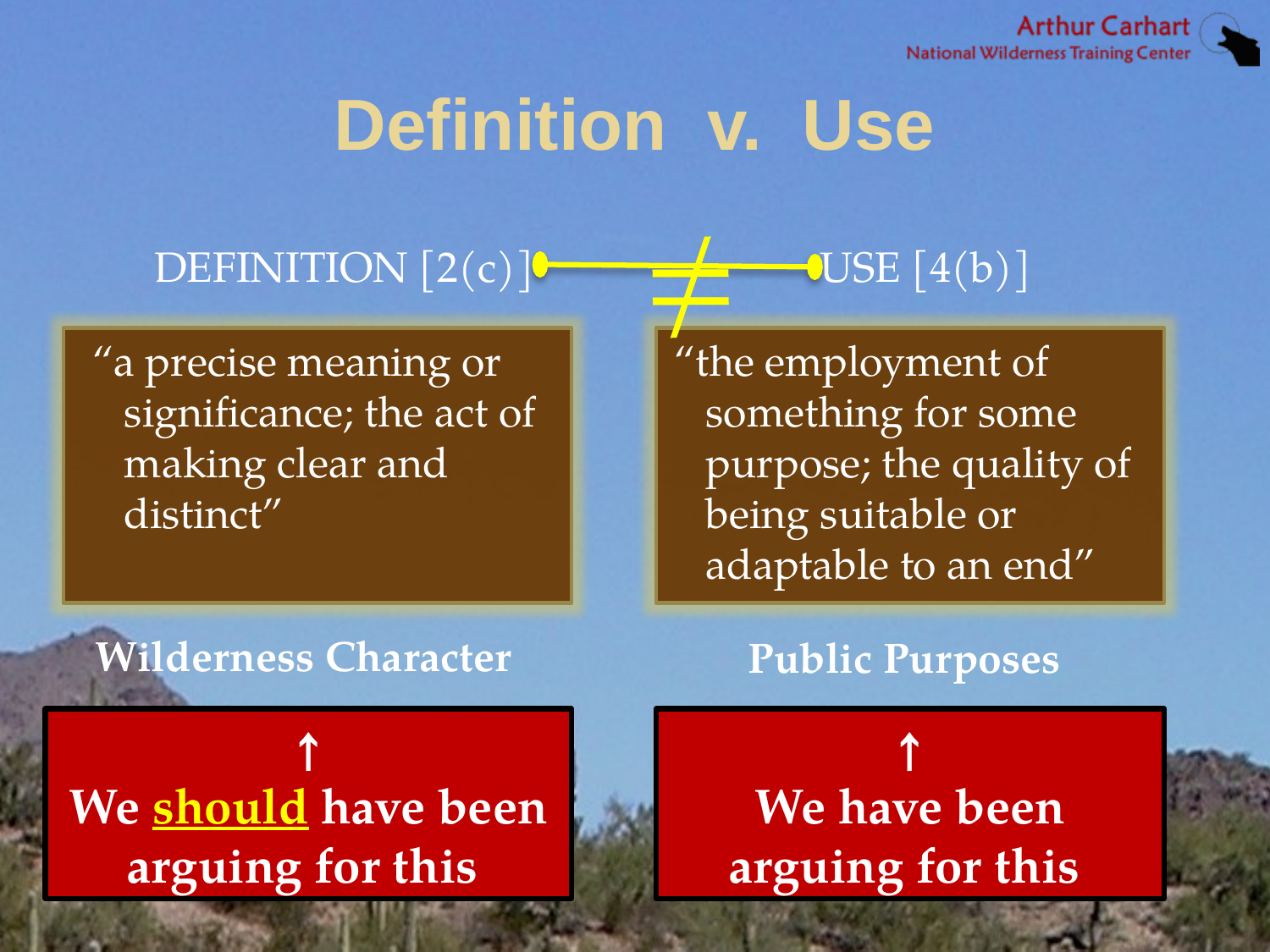

Definition  v.  Use
≠
Definition [2(c)]
Use [4(b)]

“a precise meaning or significance; the act of making clear and distinct”

Wilderness Character
“the employment of something for some purpose; the quality of being suitable or adaptable to an end”

       Public Purposes

↑
We should have been arguing for this
↑
We have been arguing for this